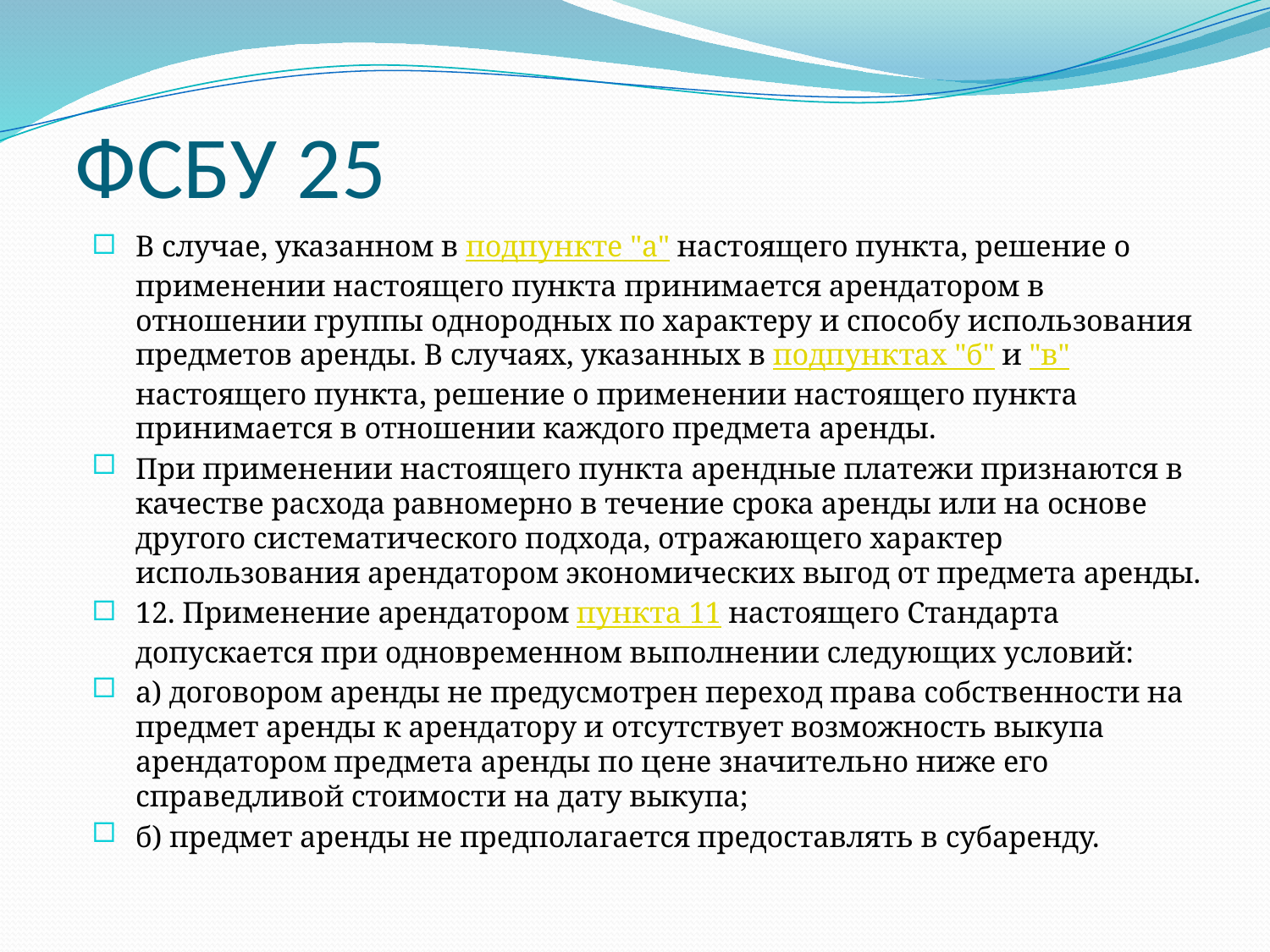

# ФСБУ 25
В случае, указанном в подпункте "а" настоящего пункта, решение о применении настоящего пункта принимается арендатором в отношении группы однородных по характеру и способу использования предметов аренды. В случаях, указанных в подпунктах "б" и "в" настоящего пункта, решение о применении настоящего пункта принимается в отношении каждого предмета аренды.
При применении настоящего пункта арендные платежи признаются в качестве расхода равномерно в течение срока аренды или на основе другого систематического подхода, отражающего характер использования арендатором экономических выгод от предмета аренды.
12. Применение арендатором пункта 11 настоящего Стандарта допускается при одновременном выполнении следующих условий:
а) договором аренды не предусмотрен переход права собственности на предмет аренды к арендатору и отсутствует возможность выкупа арендатором предмета аренды по цене значительно ниже его справедливой стоимости на дату выкупа;
б) предмет аренды не предполагается предоставлять в субаренду.